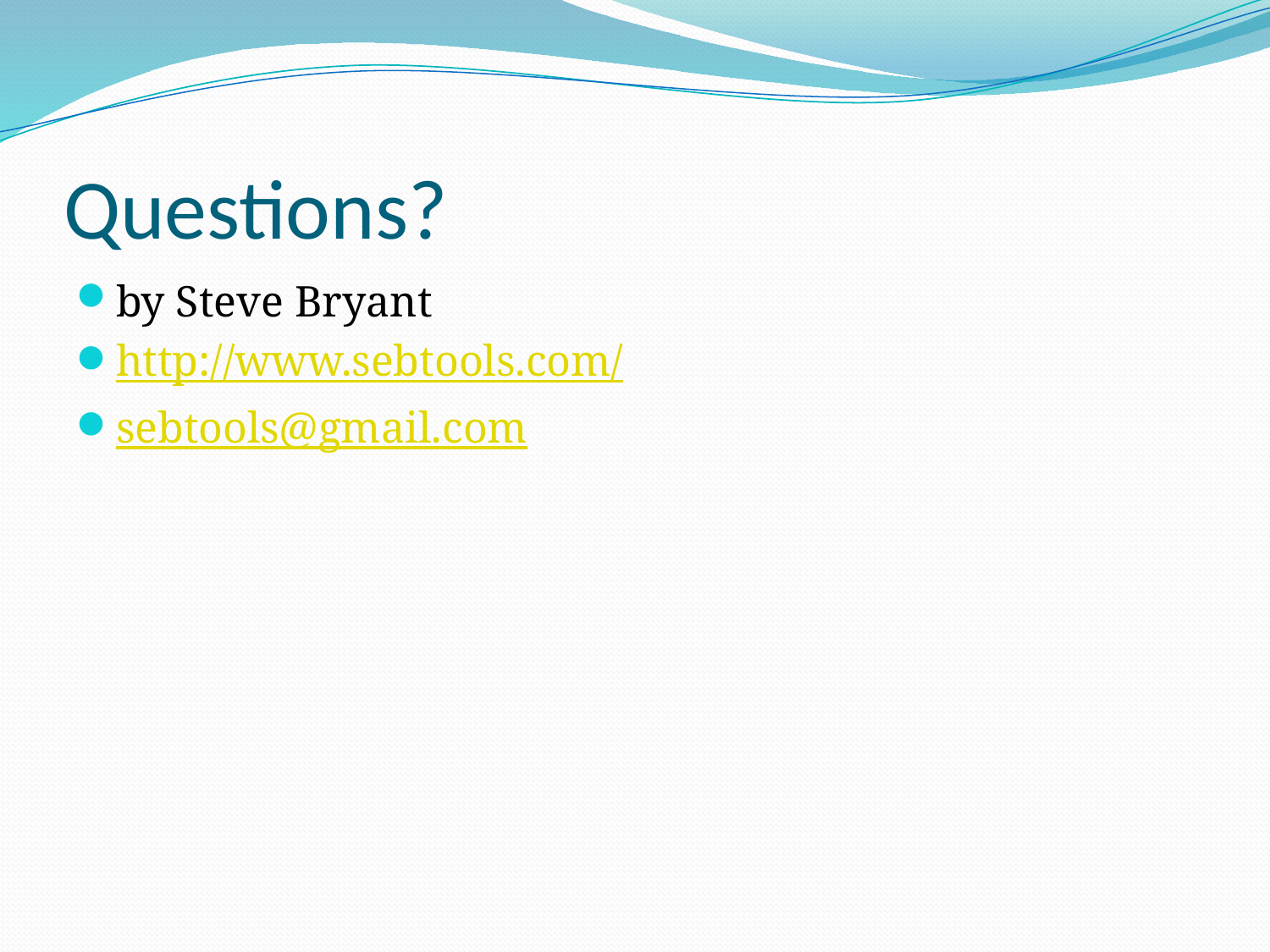

# Questions?
by Steve Bryant
http://www.sebtools.com/
sebtools@gmail.com